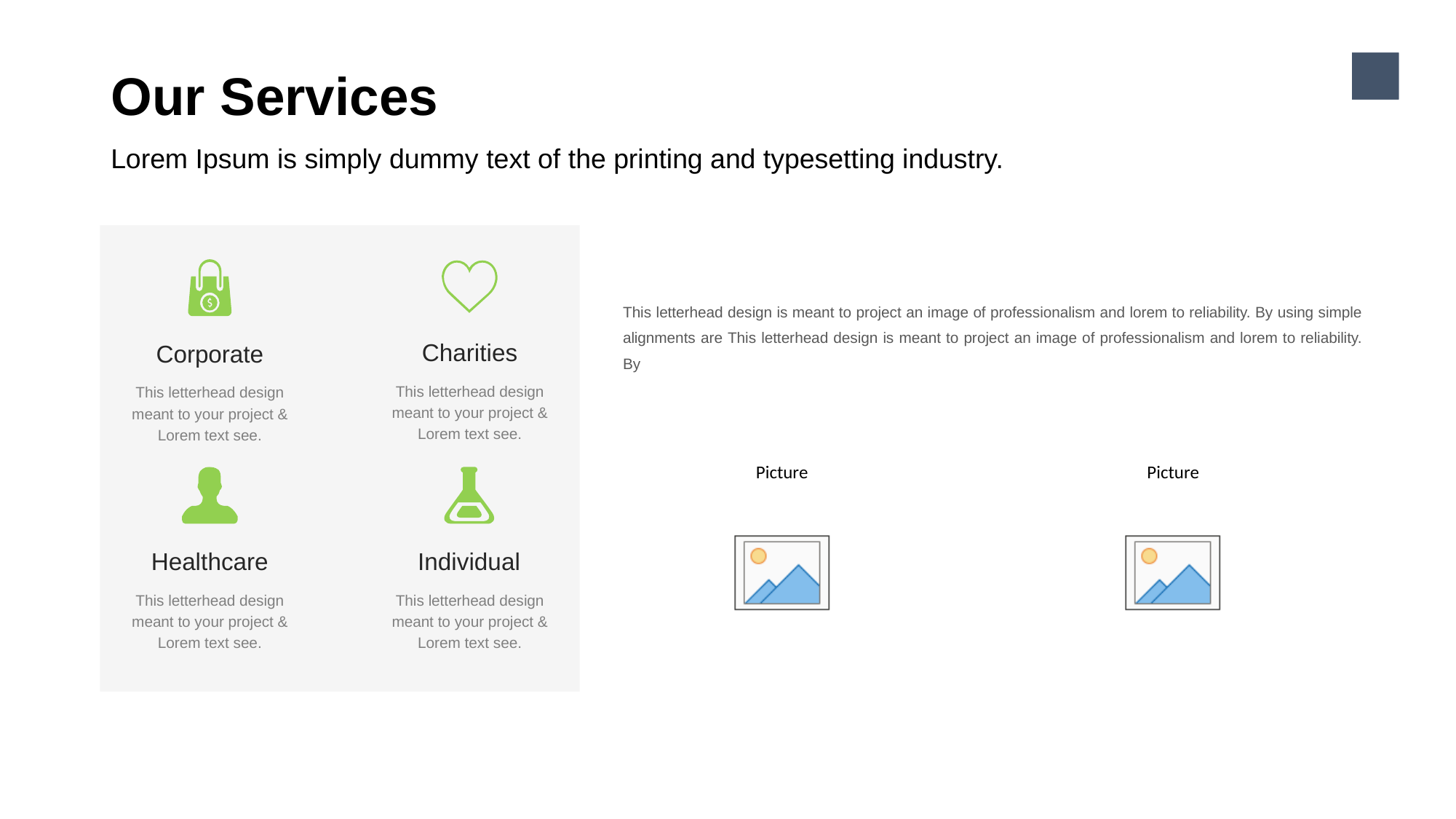

Our Services
6
Lorem Ipsum is simply dummy text of the printing and typesetting industry.

Corporate
This letterhead design meant to your project &
Lorem text see.

Charities
This letterhead design meant to your project &
Lorem text see.

Healthcare
This letterhead design meant to your project &
Lorem text see.

Individual
This letterhead design meant to your project &
Lorem text see.
This letterhead design is meant to project an image of professionalism and lorem to reliability. By using simple alignments are This letterhead design is meant to project an image of professionalism and lorem to reliability. By